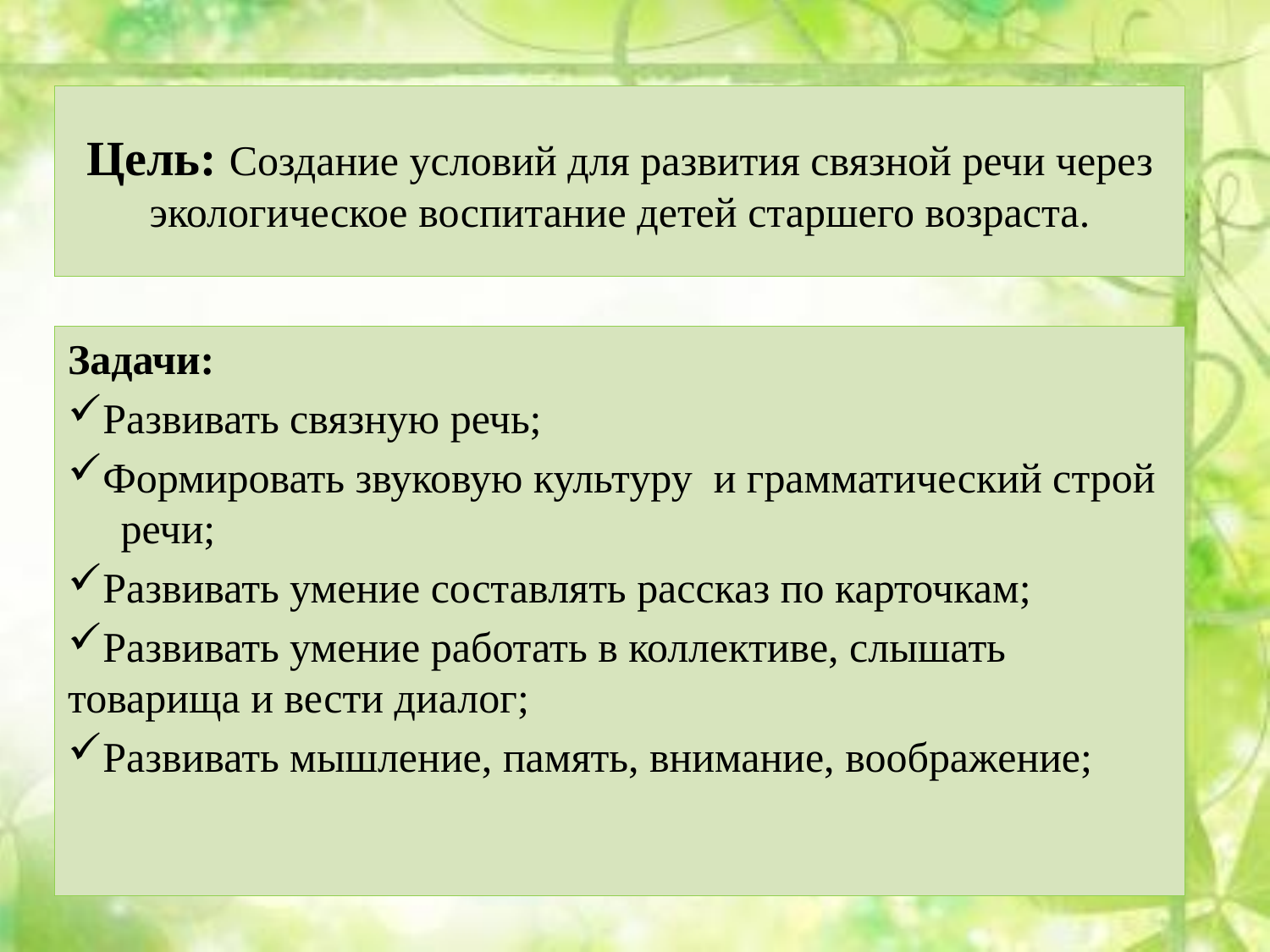

# Цель: Создание условий для развития связной речи через экологическое воспитание детей старшего возраста.
Задачи:
Развивать связную речь;
Формировать звуковую культуру  и грамматический строй       речи;
Развивать умение составлять рассказ по карточкам;
Развивать умение работать в коллективе, слышать   товарища и вести диалог;
Развивать мышление, память, внимание, воображение;